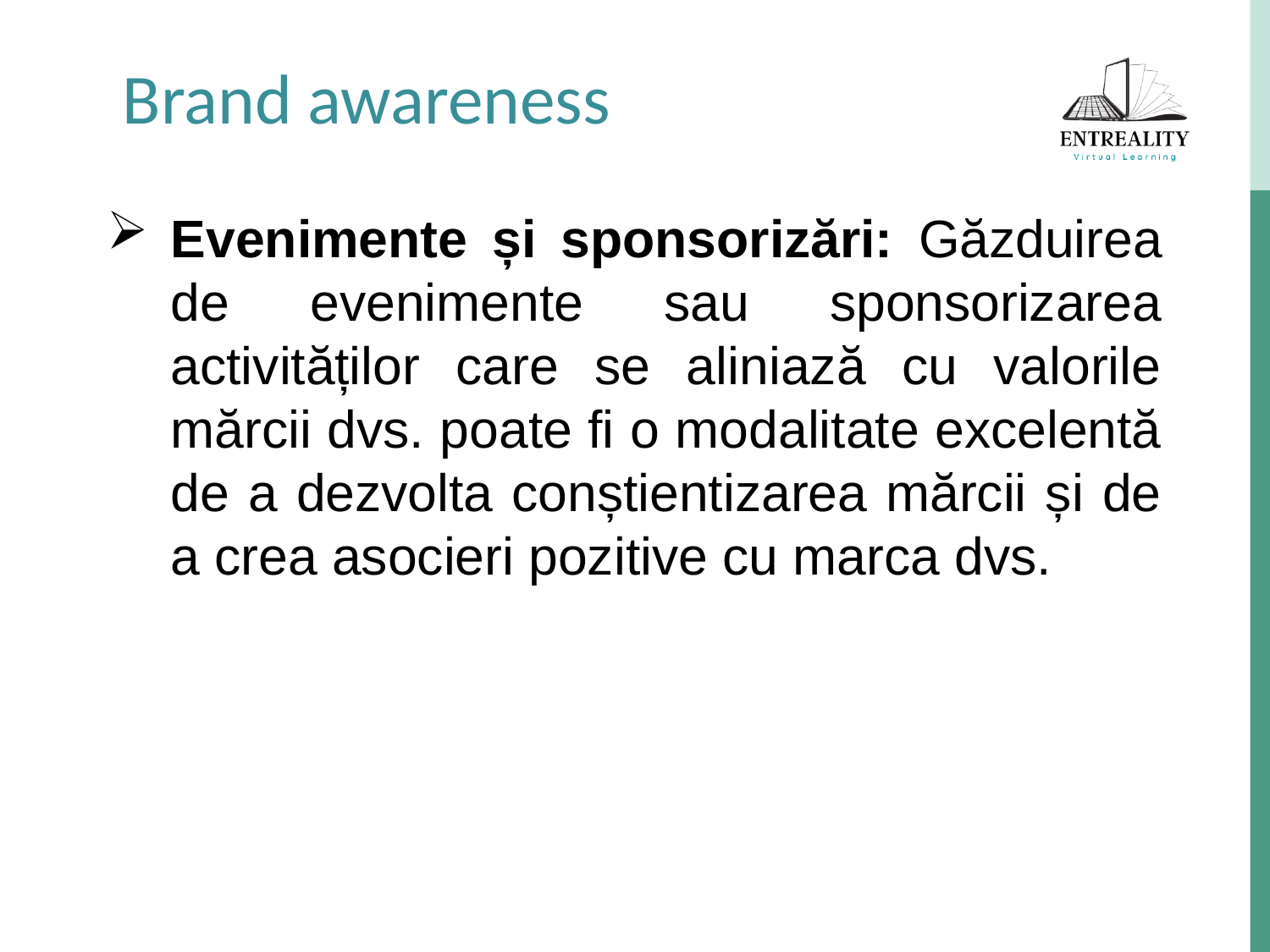

Brand awareness

Evenimente și sponsorizări: Găzduirea de evenimente sau sponsorizarea activităților care se aliniază cu valorile mărcii dvs. poate fi o modalitate excelentă de a dezvolta conștientizarea mărcii și de a crea asocieri pozitive cu marca dvs.